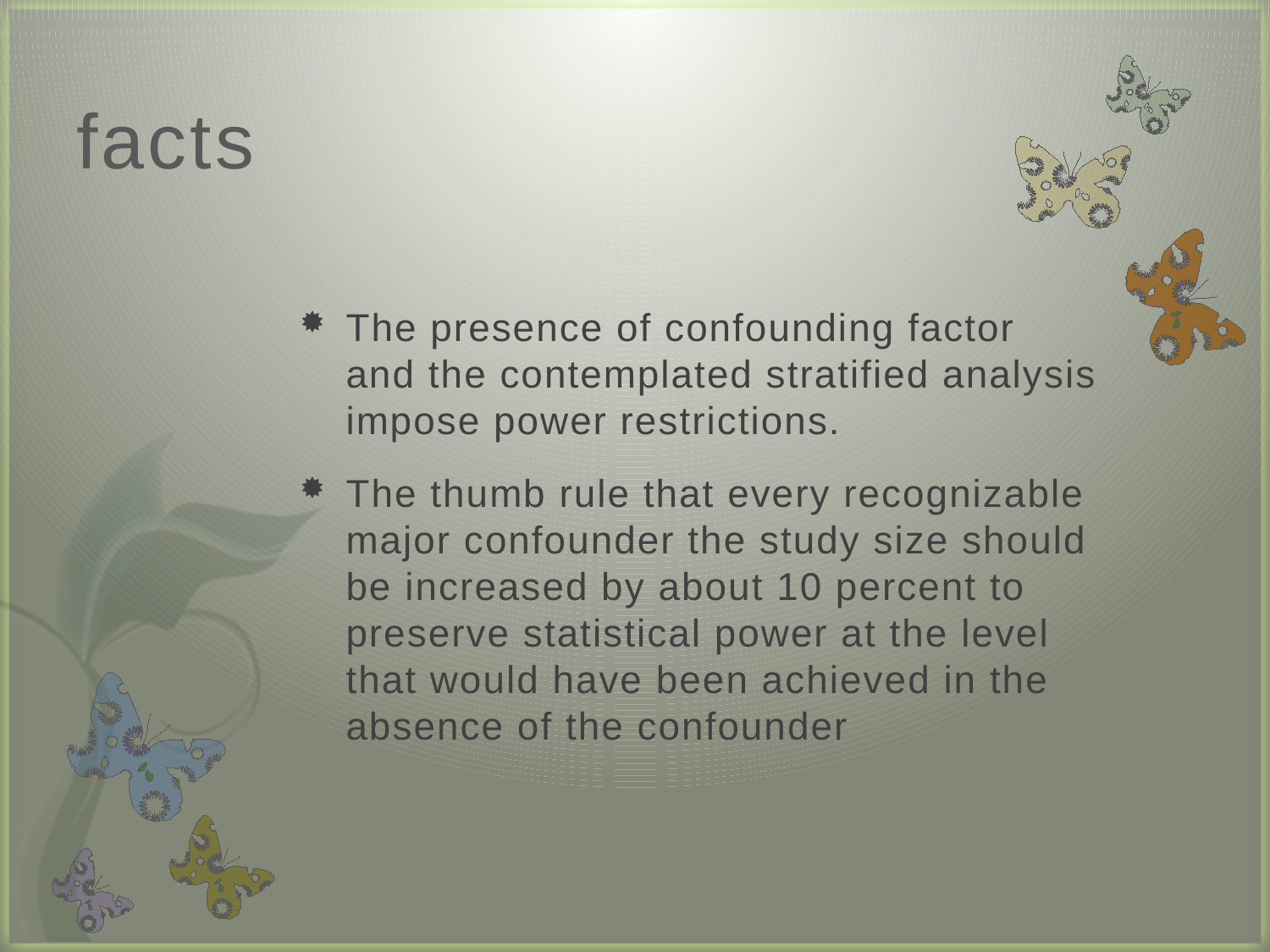

# facts
The presence of confounding factor and the contemplated stratified analysis impose power restrictions.
The thumb rule that every recognizable major confounder the study size should be increased by about 10 percent to preserve statistical power at the level that would have been achieved in the absence of the confounder